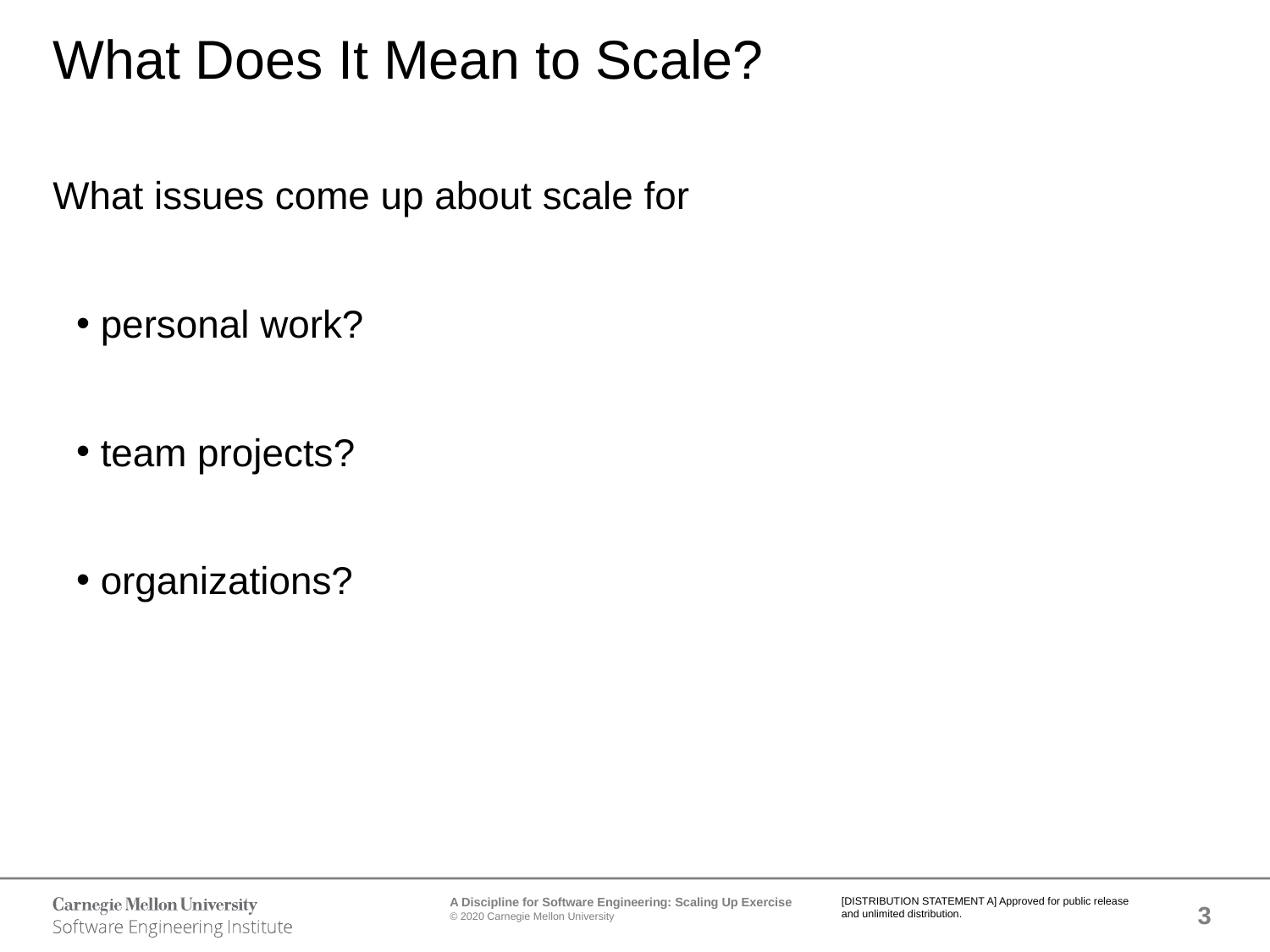

# What Does It Mean to Scale?
What issues come up about scale for

personal work?

team projects?

organizations?